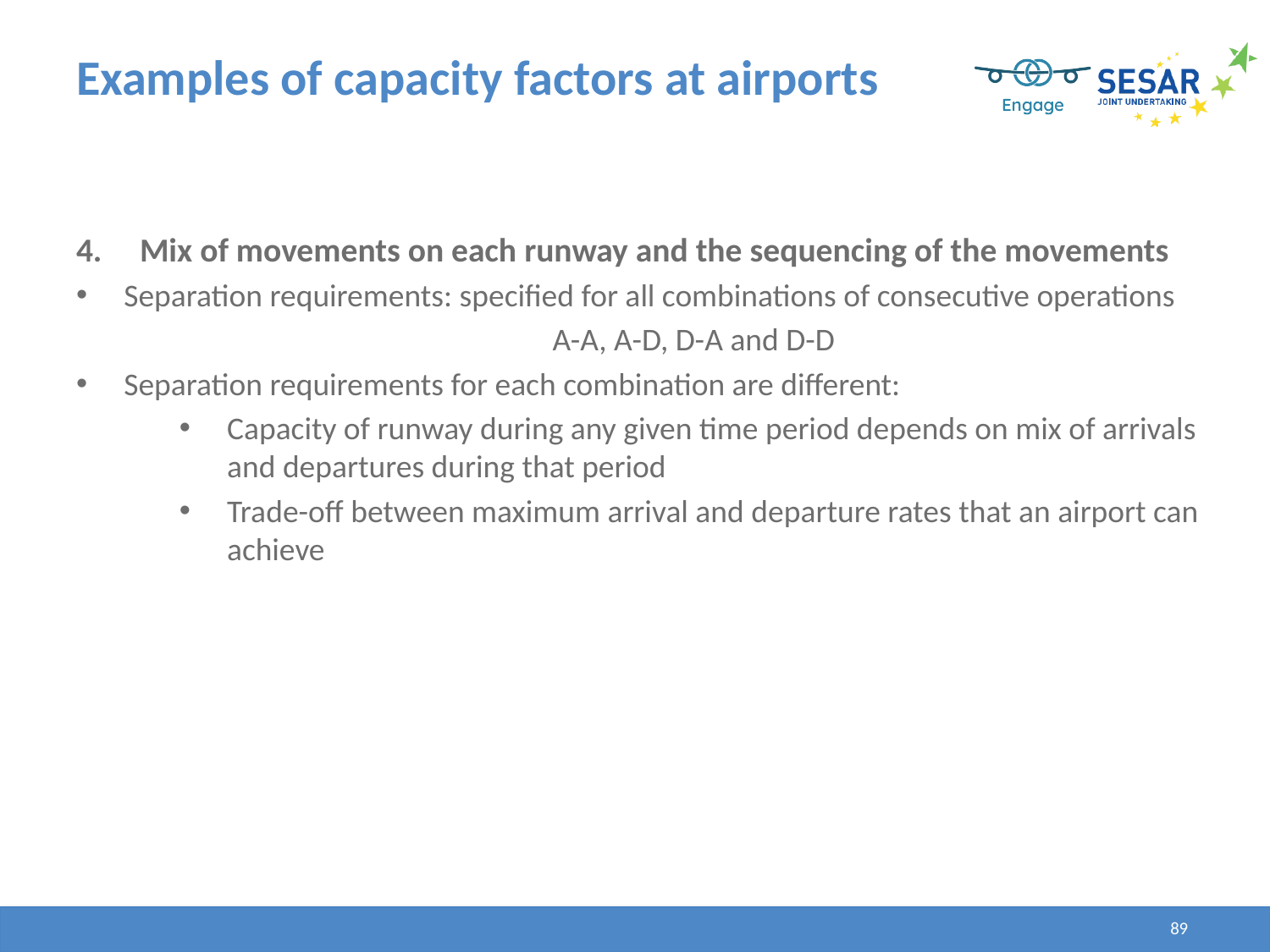

# Examples of capacity factors at airports
Mix of movements on each runway and the sequencing of the movements
Separation requirements: specified for all combinations of consecutive operations
		A-A, A-D, D-A and D-D
Separation requirements for each combination are different:
Capacity of runway during any given time period depends on mix of arrivals and departures during that period
Trade-off between maximum arrival and departure rates that an airport can achieve

89